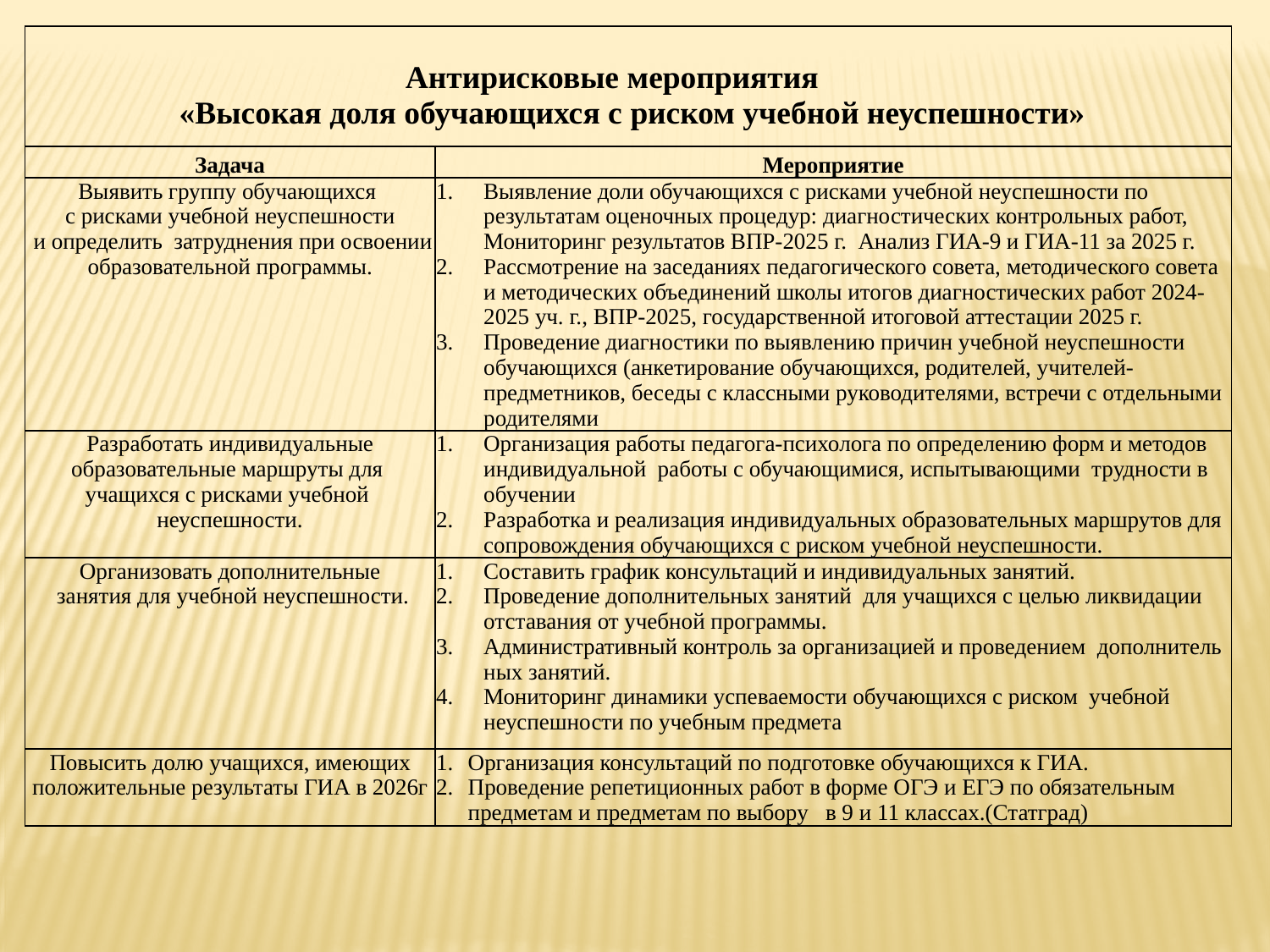

| Антирисковые мероприятия «Высокая доля обучающихся с риском учебной неуспешности» |  |
| --- | --- |
| Задача | Мероприятие |
| Выявить группу обучающихся с рисками учебной неуспешности и определить затруднения при освоении образовательной программы. | Выявление доли обучающихся с рисками учебной неуспешности по результатам оценочных процедур: диагностических контрольных работ, Мониторинг результатов ВПР-2025 г. Анализ ГИА-9 и ГИА-11 за 2025 г. Рассмотрение на заседаниях педагогического совета, методического совета и методических объединений школы итогов диагностических работ 2024-2025 уч. г., ВПР-2025, государственной итоговой аттестации 2025 г. Проведение диагностики по выявлению причин учебной неуспешности обучающихся (анкетирование обучающихся, родителей, учителей-предметников, беседы с классными руководителями, встречи с отдельными родителями |
| Разработать индивидуальные образовательные маршруты для учащихся с рисками учебной неуспешности. | Организация работы педагога-психолога по определению форм и методов индивидуальной работы с обучающимися, испытывающими трудности в обучении Разработка и реализация индивидуальных образовательных маршрутов для сопровождения обучающихся с риском учебной неуспешности. |
| Организовать дополнительные занятия для учебной неуспешности. | Составить график консультаций и индивидуальных занятий. Проведение дополнительных занятий для учащихся с целью ликвидации отставания от учебной программы. Административный контроль за организацией и проведением дополнитель ных занятий. Мониторинг динамики успеваемости обучающихся с риском учебной неуспешности по учебным предмета |
| Повысить долю учащихся, имеющих положительные результаты ГИА в 2026г | Организация консультаций по подготовке обучающихся к ГИА. Проведение репетиционных работ в форме ОГЭ и ЕГЭ по обязательным предметам и предметам по выбору в 9 и 11 классах.(Статград) |